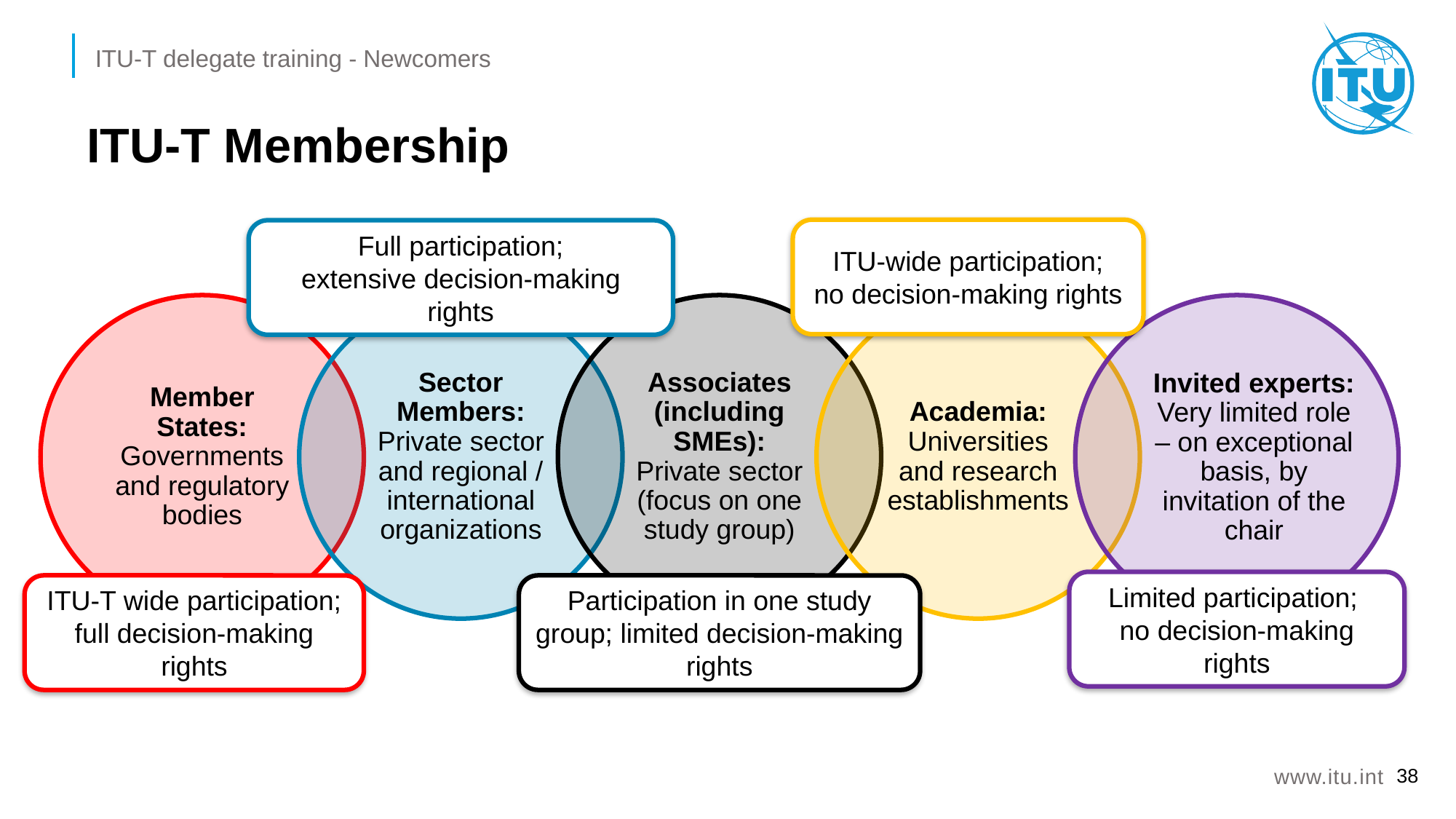

# ITU-T Membership
ITU-wide participation;
no decision-making rights
Full participation;
extensive decision-making rights

Member
States: Governments and regulatory bodies

Sector Members: Private sector and regional / international organizations

Associates (including SMEs):
Private sector (focus on one study group)

Academia: Universities and research establishments

Invited experts:
Very limited role – on exceptional basis, by invitation of the chair
Limited participation;
no decision-making rights
ITU-T wide participation;
full decision-making rights
Participation in one study group; limited decision-making rights